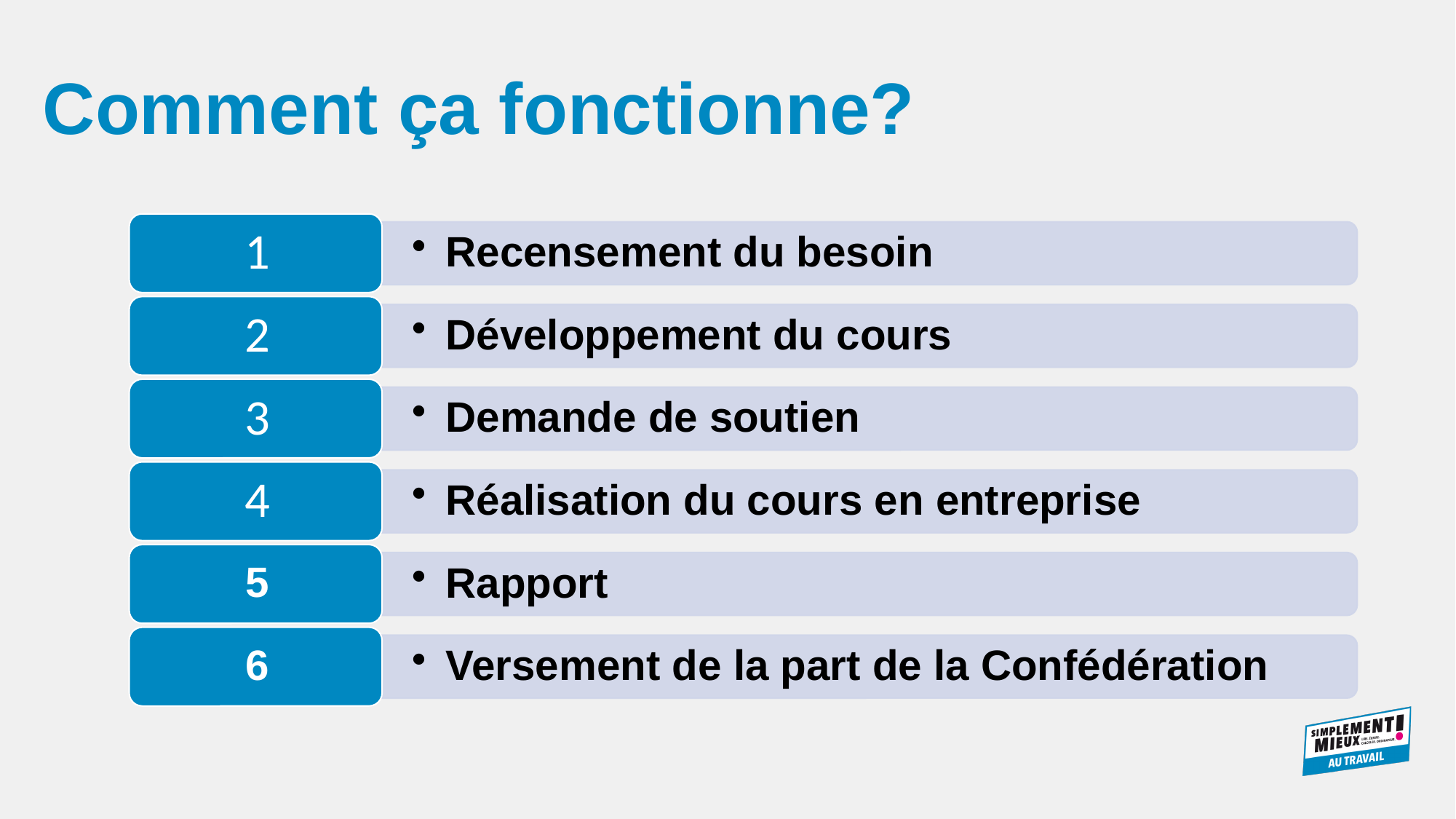

Comment ça fonctionne?
Recensement du besoin
1
Développement du cours
2
Demande de soutien
3
Réalisation du cours en entreprise
4
Rapport
5
Versement de la part de la Confédération
6